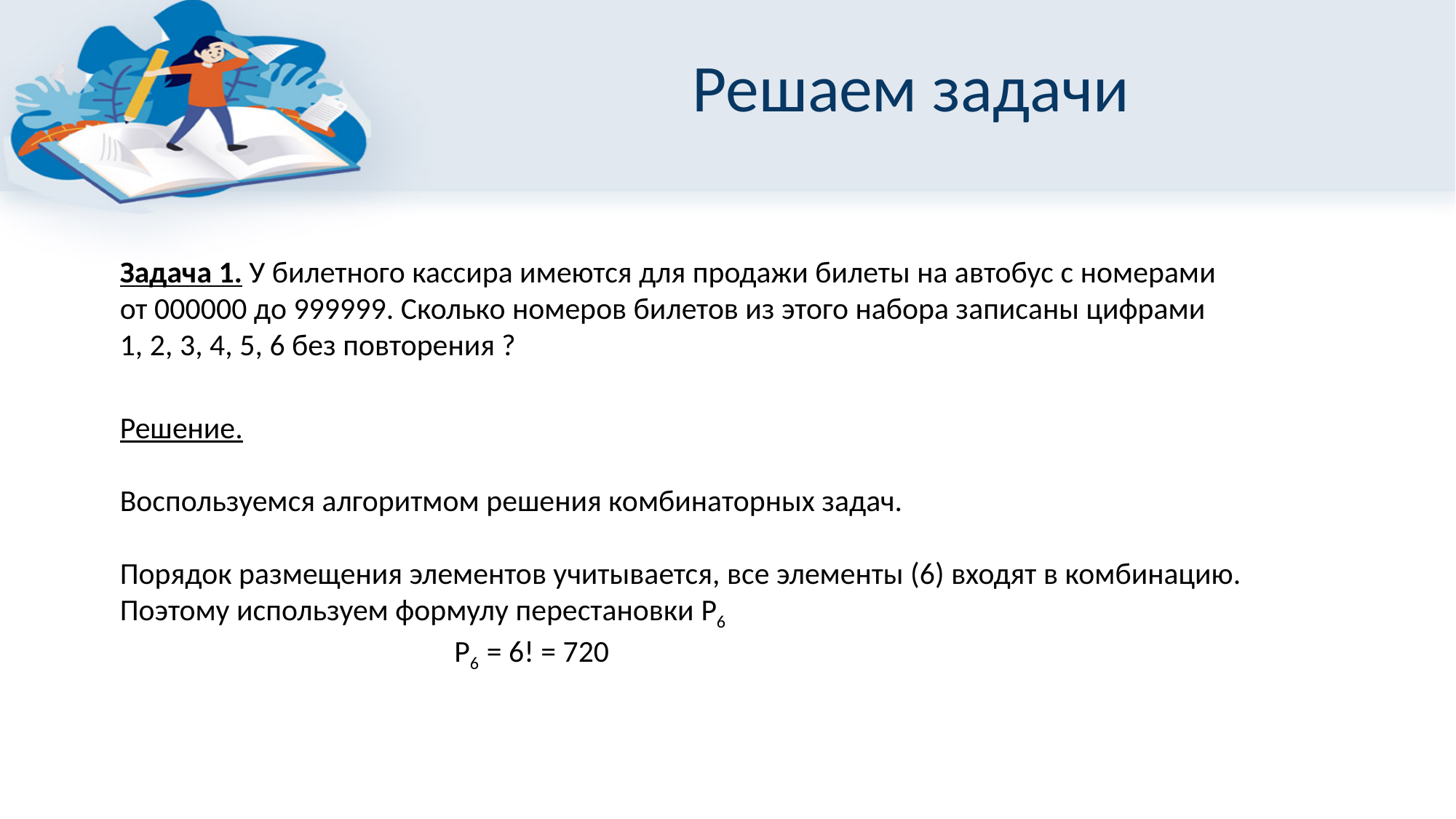

# Решаем задачи
Задача 1. У билетного кассира имеются для продажи билеты на автобус с номерами
от 000000 до 999999. Сколько номеров билетов из этого набора записаны цифрами
1, 2, 3, 4, 5, 6 без повторения ?
Решение.
Воспользуемся алгоритмом решения комбинаторных задач.

Порядок размещения элементов учитывается, все элементы (6) входят в комбинацию.
Поэтому используем формулу перестановки P6
			 P6  = 6! = 720